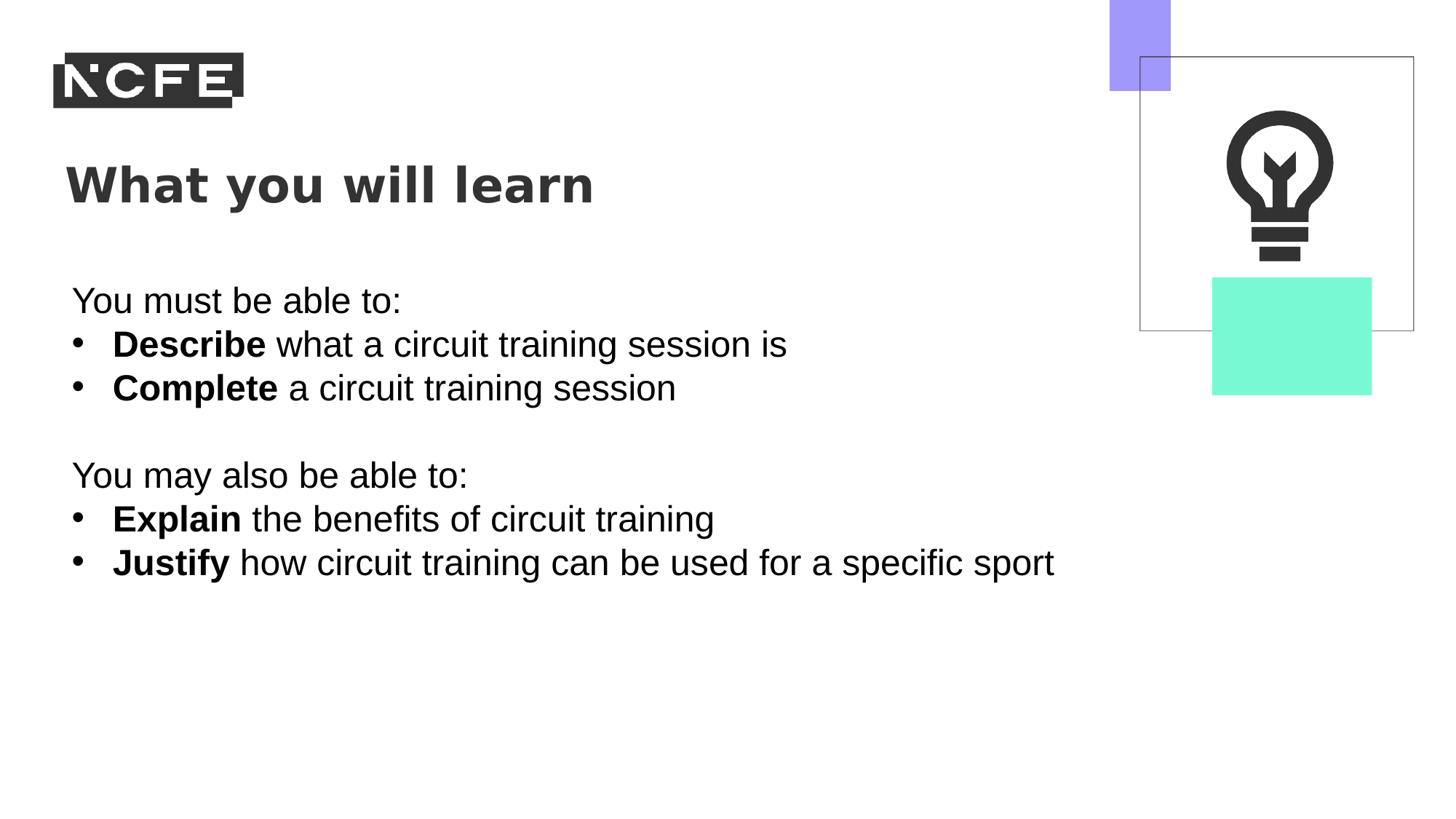

You must be able to:
Describe what a circuit training session is
Complete a circuit training session

You may also be able to:
Explain the benefits of circuit training
Justify how circuit training can be used for a specific sport